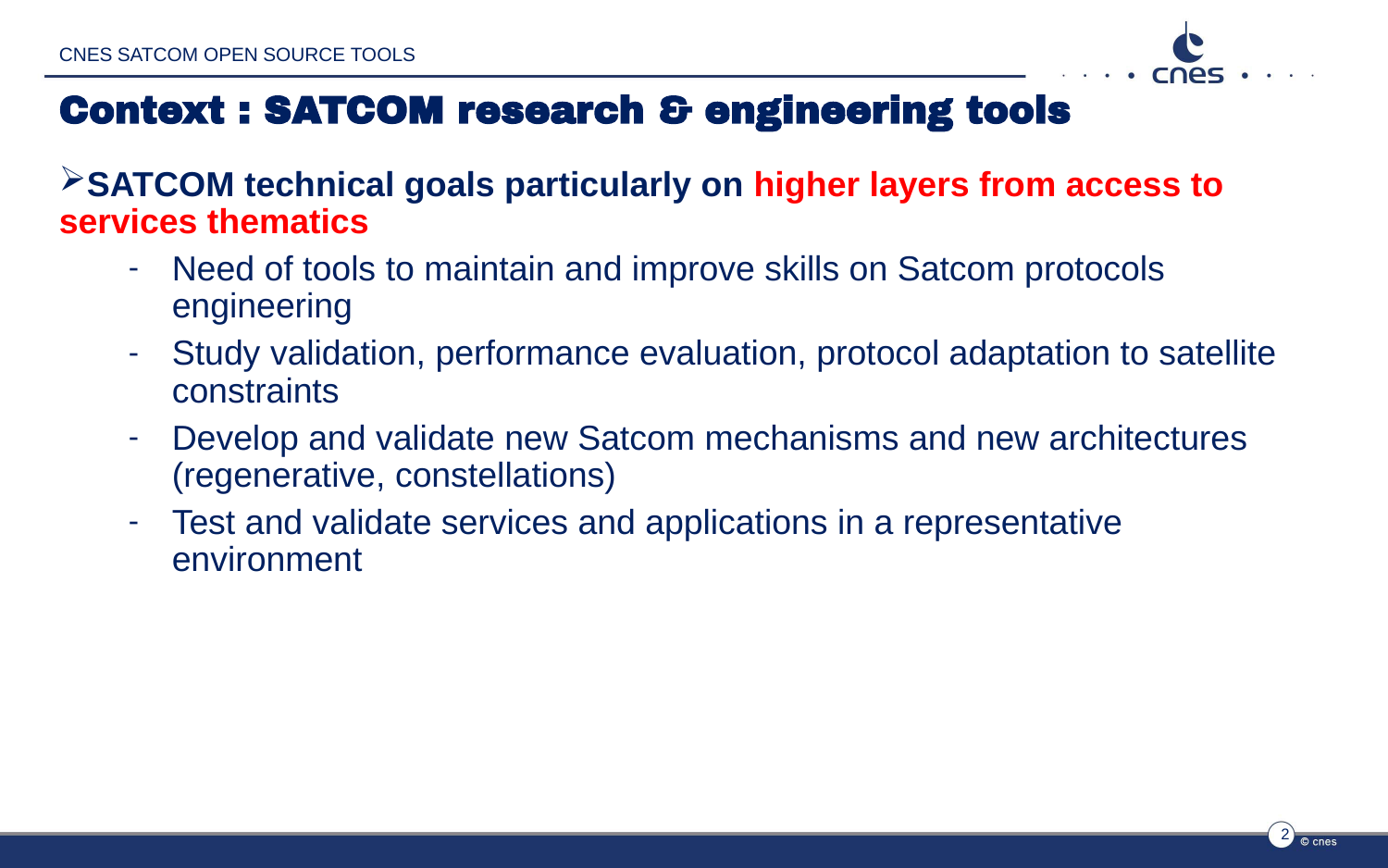

CNES SATCOM OPEN SOURCE TOOLS

# Context : SATCOM research & engineering tools
SATCOM technical goals particularly on higher layers from access to services thematics
Need of tools to maintain and improve skills on Satcom protocols engineering
Study validation, performance evaluation, protocol adaptation to satellite constraints
Develop and validate new Satcom mechanisms and new architectures (regenerative, constellations)
Test and validate services and applications in a representative environment
2